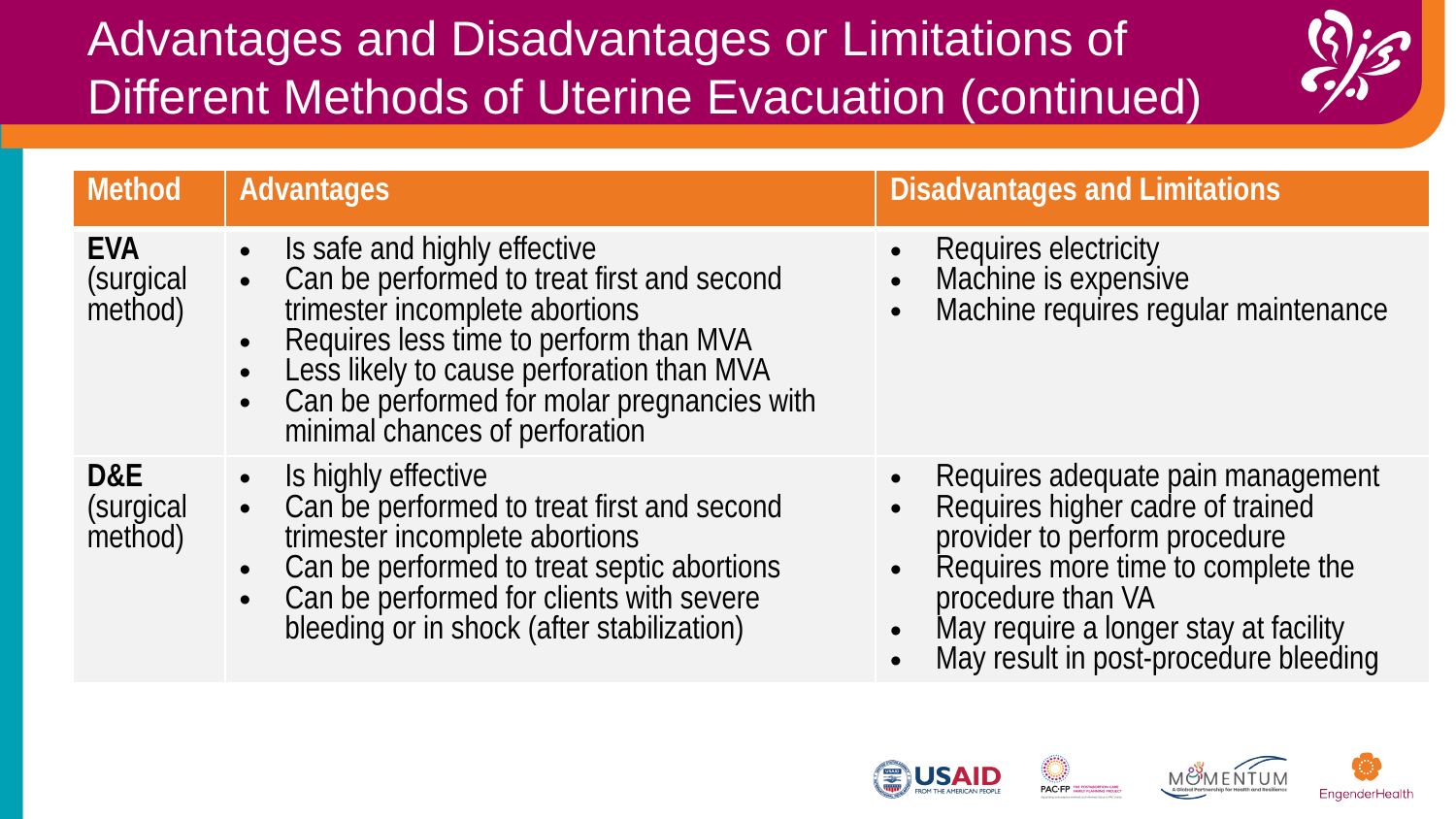

Advantages and Disadvantages or Limitations of Different Methods of Uterine Evacuation (continued)
| Method | Advantages | Disadvantages and Limitations |
| --- | --- | --- |
| EVA (surgical method) | Is safe and highly effective Can be performed to treat first and second trimester incomplete abortions Requires less time to perform than MVA Less likely to cause perforation than MVA Can be performed for molar pregnancies with minimal chances of perforation | Requires electricity Machine is expensive Machine requires regular maintenance |
| D&E (surgical method) | Is highly effective Can be performed to treat first and second trimester incomplete abortions Can be performed to treat septic abortions Can be performed for clients with severe bleeding or in shock (after stabilization) | Requires adequate pain management Requires higher cadre of trained provider to perform procedure Requires more time to complete the procedure than VA May require a longer stay at facility  May result in post-procedure bleeding |